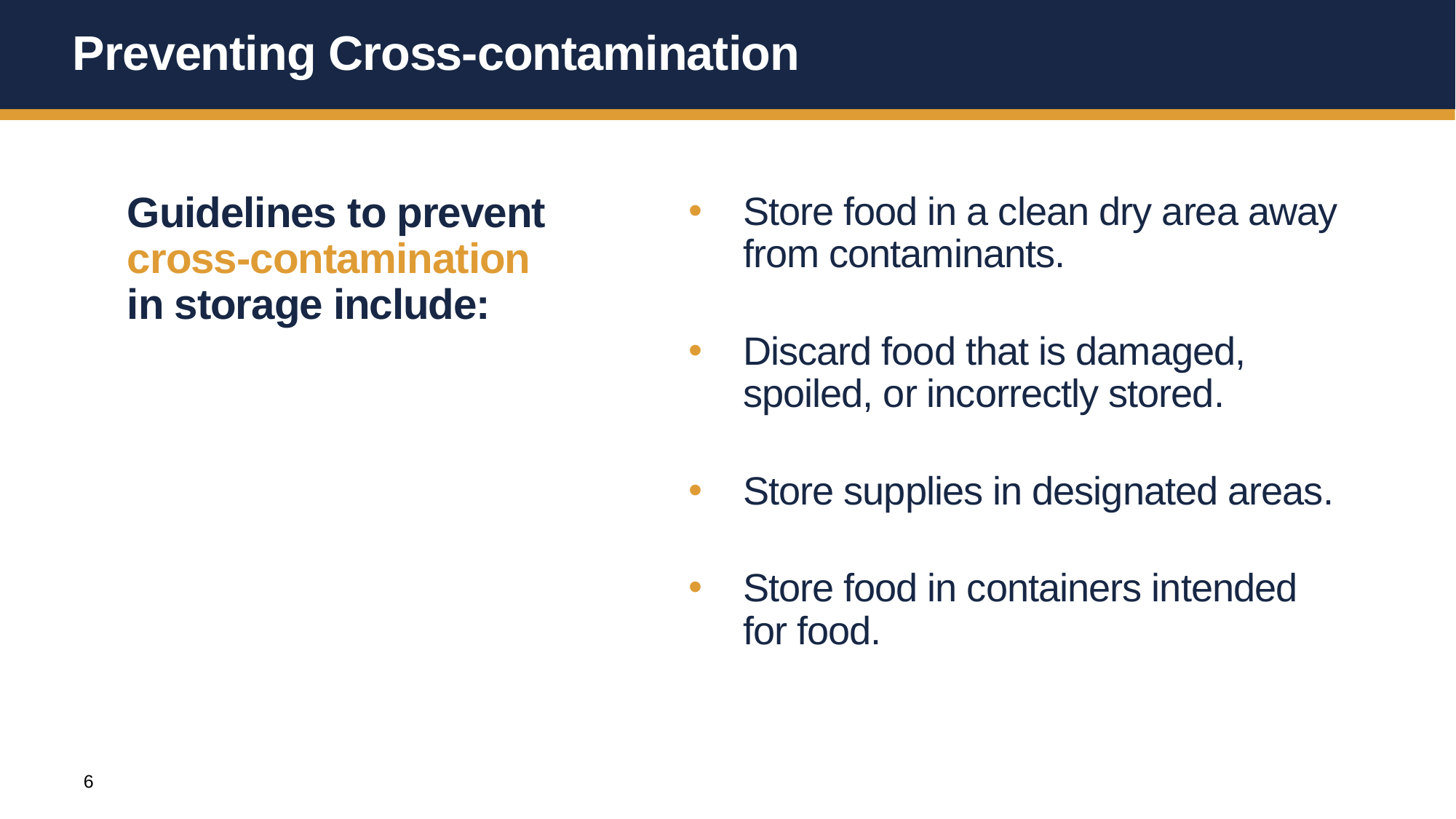

# Preventing Cross-contamination
Guidelines to prevent cross-contamination in storage include:
Store food in a clean dry area away from contaminants.
Discard food that is damaged, spoiled, or incorrectly stored.
Store supplies in designated areas.
Store food in containers intended for food.
6